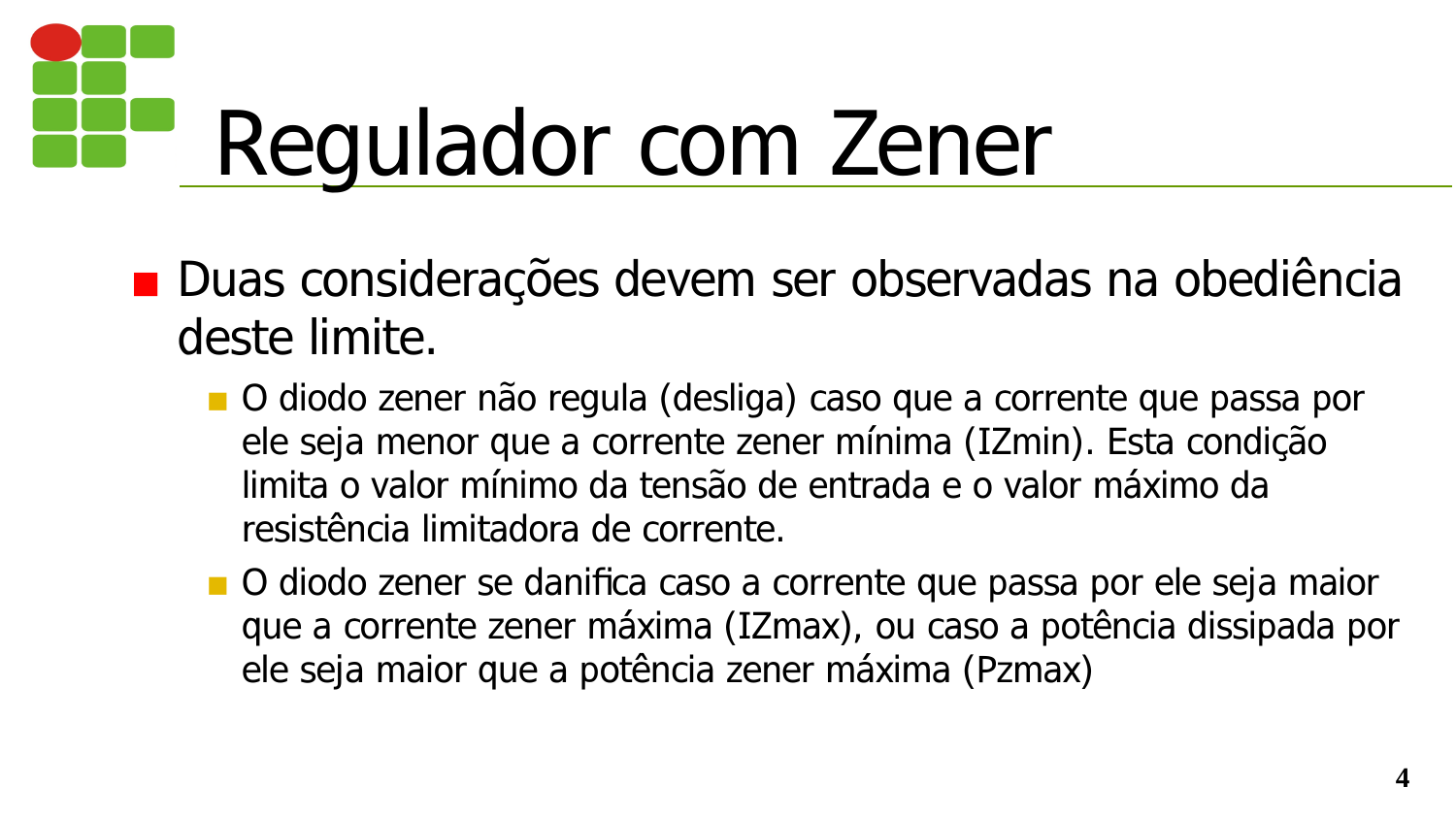

# Regulador com Zener
Duas considerações devem ser observadas na obediência deste limite.
O diodo zener não regula (desliga) caso que a corrente que passa por ele seja menor que a corrente zener mínima (IZmin). Esta condição limita o valor mínimo da tensão de entrada e o valor máximo da resistência limitadora de corrente.
O diodo zener se danifica caso a corrente que passa por ele seja maior que a corrente zener máxima (IZmax), ou caso a potência dissipada por ele seja maior que a potência zener máxima (Pzmax)
4